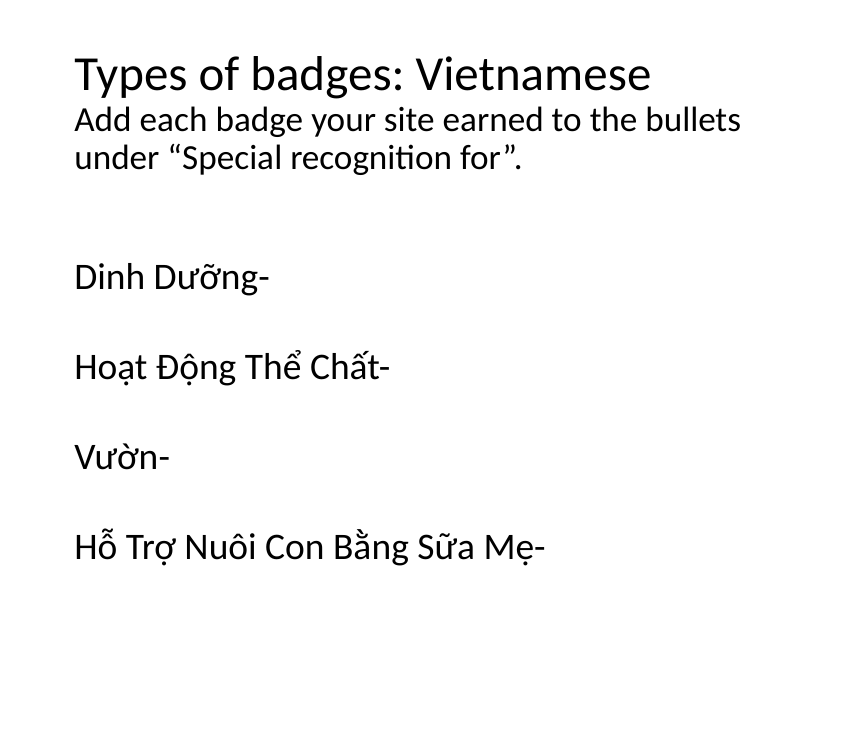

# Types of badges: Vietnamese Add each badge your site earned to the bullets under “Special recognition for”.
Dinh Dưỡng-
Hoạt Động Thể Chất-
Vườn-
Hỗ Trợ Nuôi Con Bằng Sữa Mẹ-